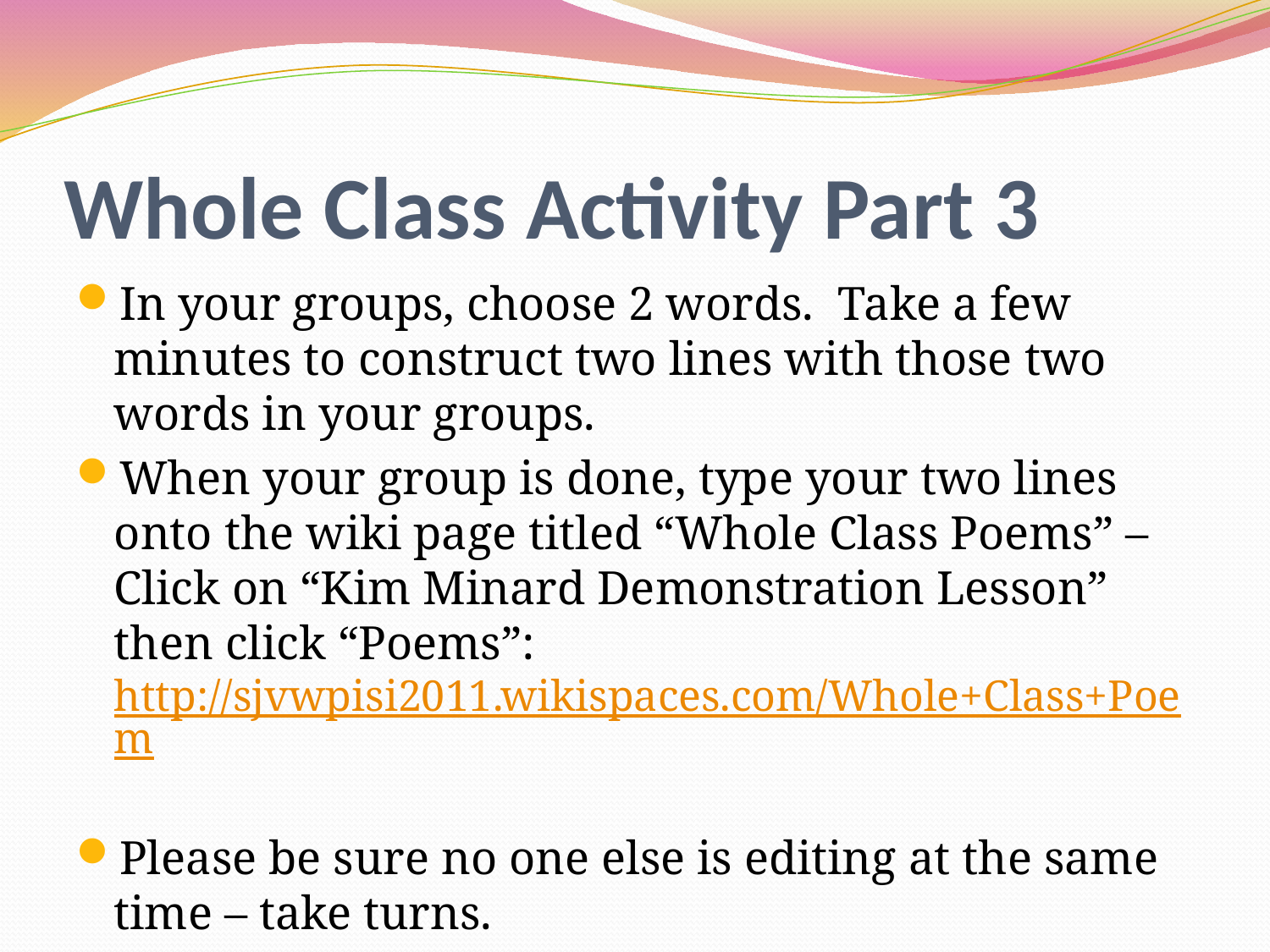

# Whole Class Activity Part 3
In your groups, choose 2 words.  Take a few minutes to construct two lines with those two words in your groups.
When your group is done, type your two lines onto the wiki page titled “Whole Class Poems” – Click on “Kim Minard Demonstration Lesson” then click “Poems”:  http://sjvwpisi2011.wikispaces.com/Whole+Class+Poem
Please be sure no one else is editing at the same time – take turns.